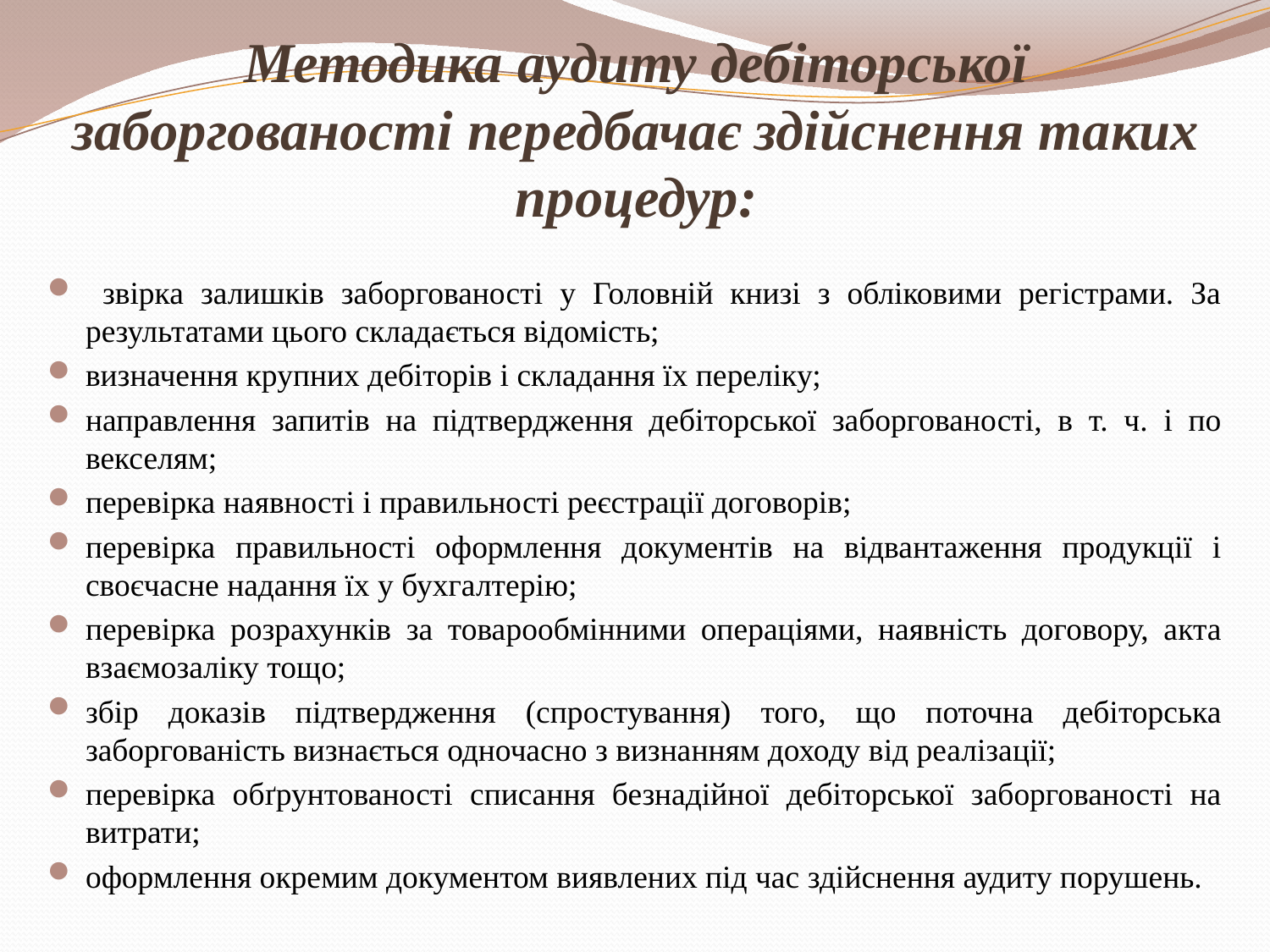

# Методика аудиту дебіторської заборгованості передбачає здійснення таких процедур:
 звірка залишків заборгованості у Головній книзі з обліковими регістрами. За результатами цього складається відомість;
визначення крупних дебіторів і складання їх переліку;
направлення запитів на підтвердження дебіторської заборгованості, в т. ч. і по векселям;
перевірка наявності і правильності реєстрації договорів;
перевірка правильності оформлення документів на відвантаження продукції і своєчасне надання їх у бухгалтерію;
перевірка розрахунків за товарообмінними операціями, наявність договору, акта взаємозаліку тощо;
збір доказів підтвердження (спростування) того, що поточна дебіторська заборгованість визнається одночасно з визнанням доходу від реалізації;
перевірка обґрунтованості списання безнадійної дебіторської заборгованості на витрати;
оформлення окремим документом виявлених під час здійснення аудиту порушень.